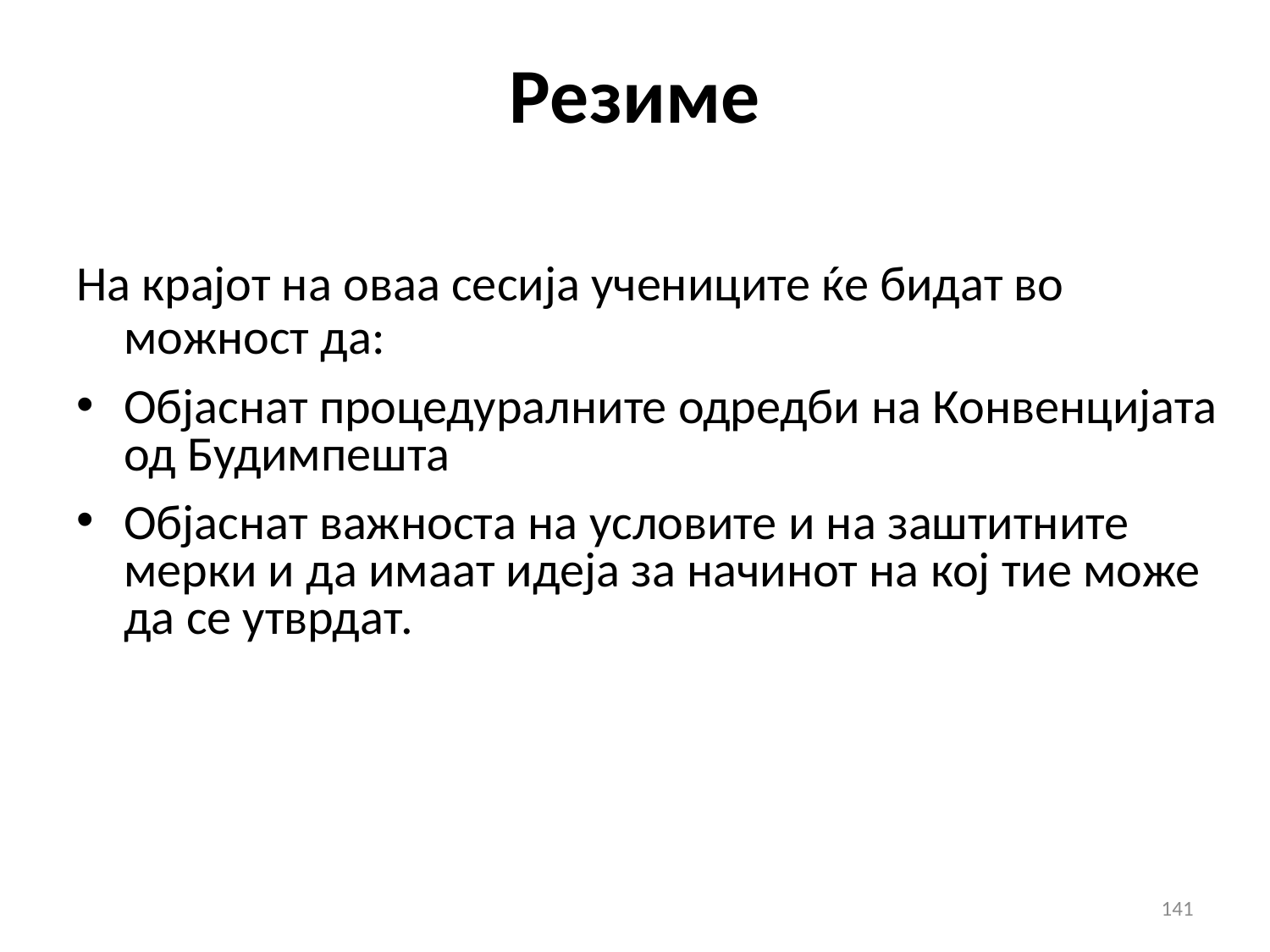

# Резиме

На крајот на оваа сесија учениците ќе бидат во можност да:
Објаснат процедуралните одредби на Конвенцијата од Будимпешта
Објаснат важноста на условите и на заштитните мерки и да имаат идеја за начинот на кој тие може да се утврдат.

141